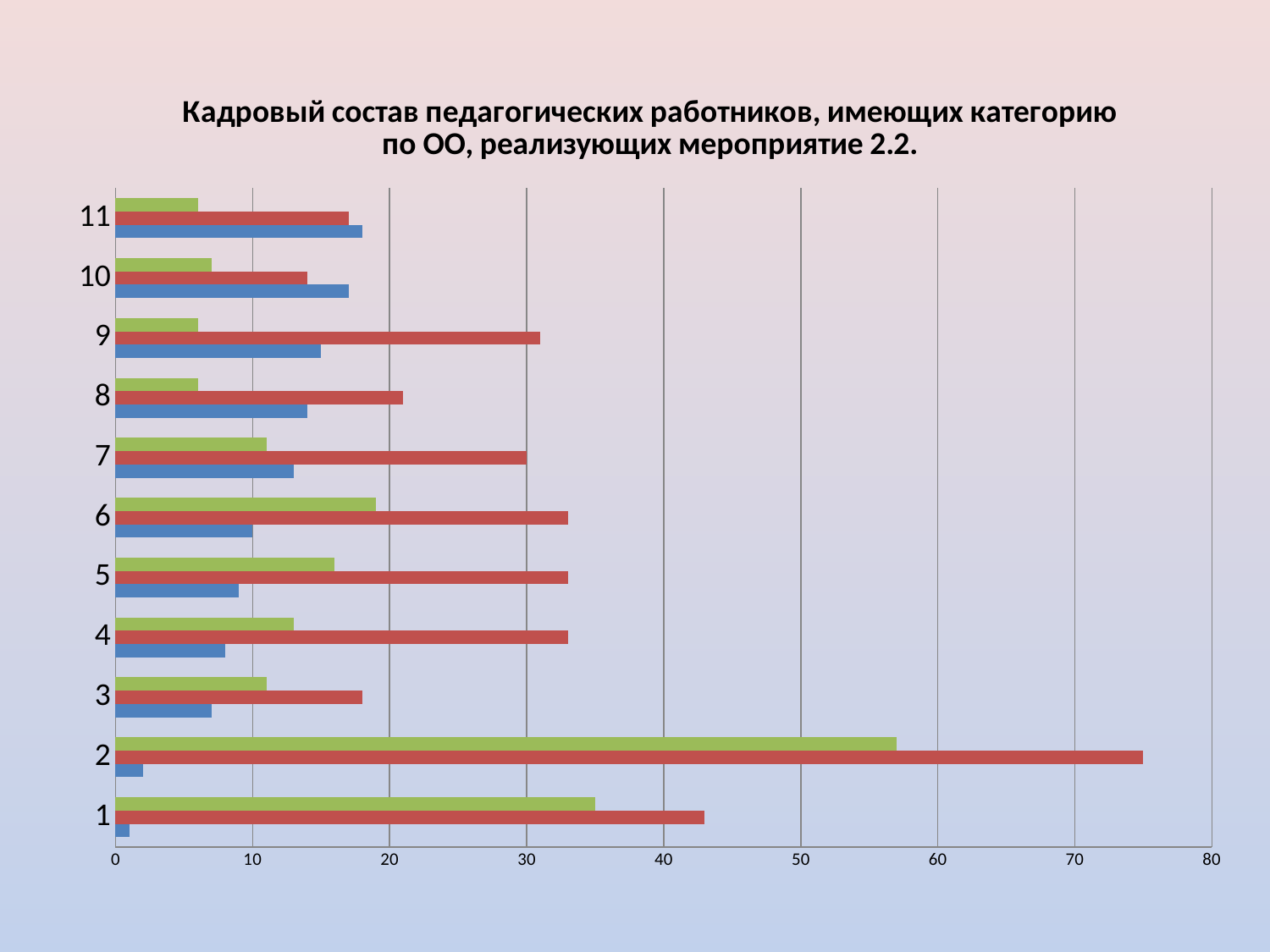

### Chart: Кадровый состав педагогических работников, имеющих категорию по ОО, реализующих мероприятие 2.2.

| Category | ОУ | всего | категория |
|---|---|---|---|